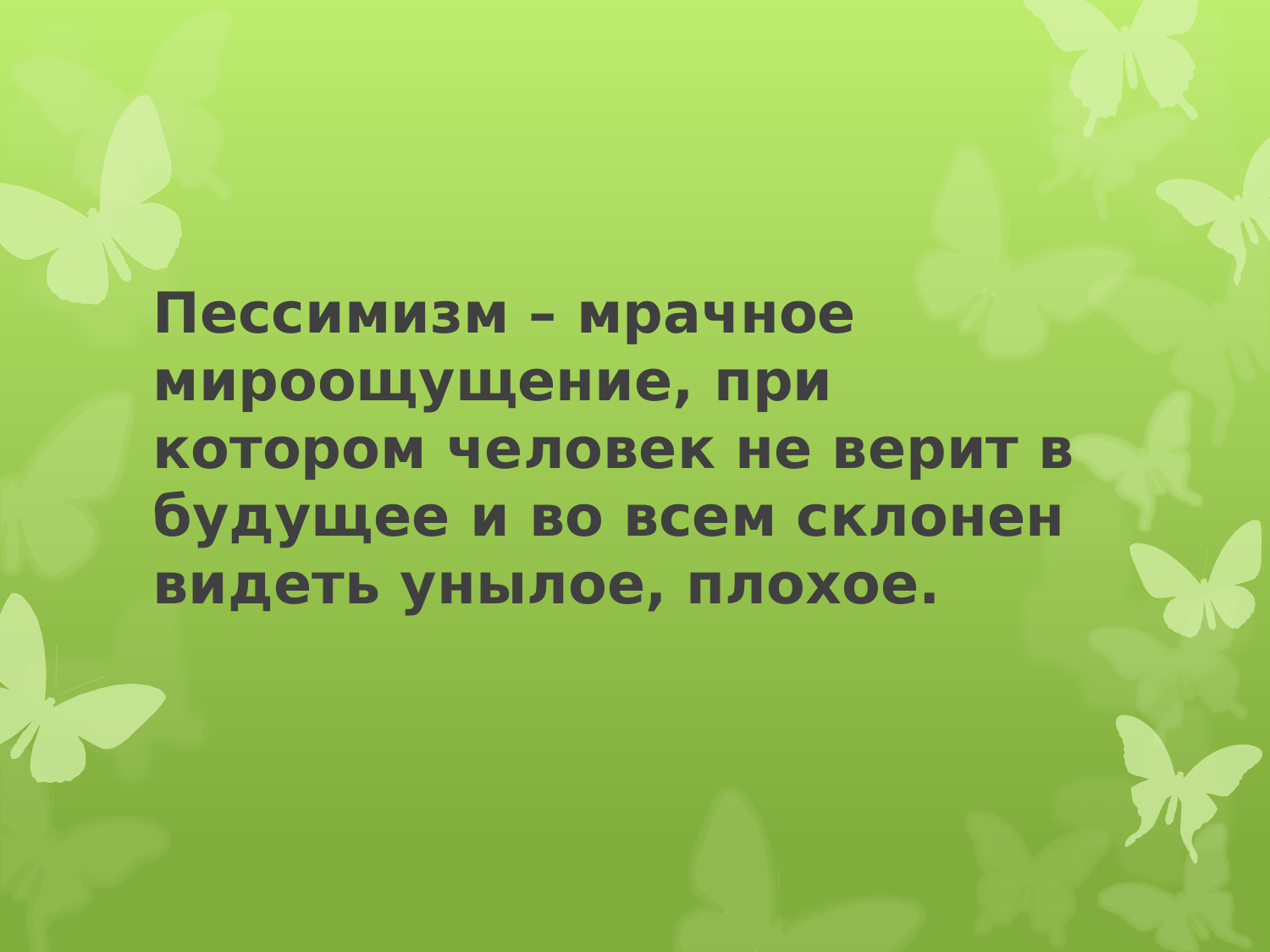

# Пессимизм – мрачное мироощущение, при котором человек не верит в будущее и во всем склонен видеть унылое, плохое.